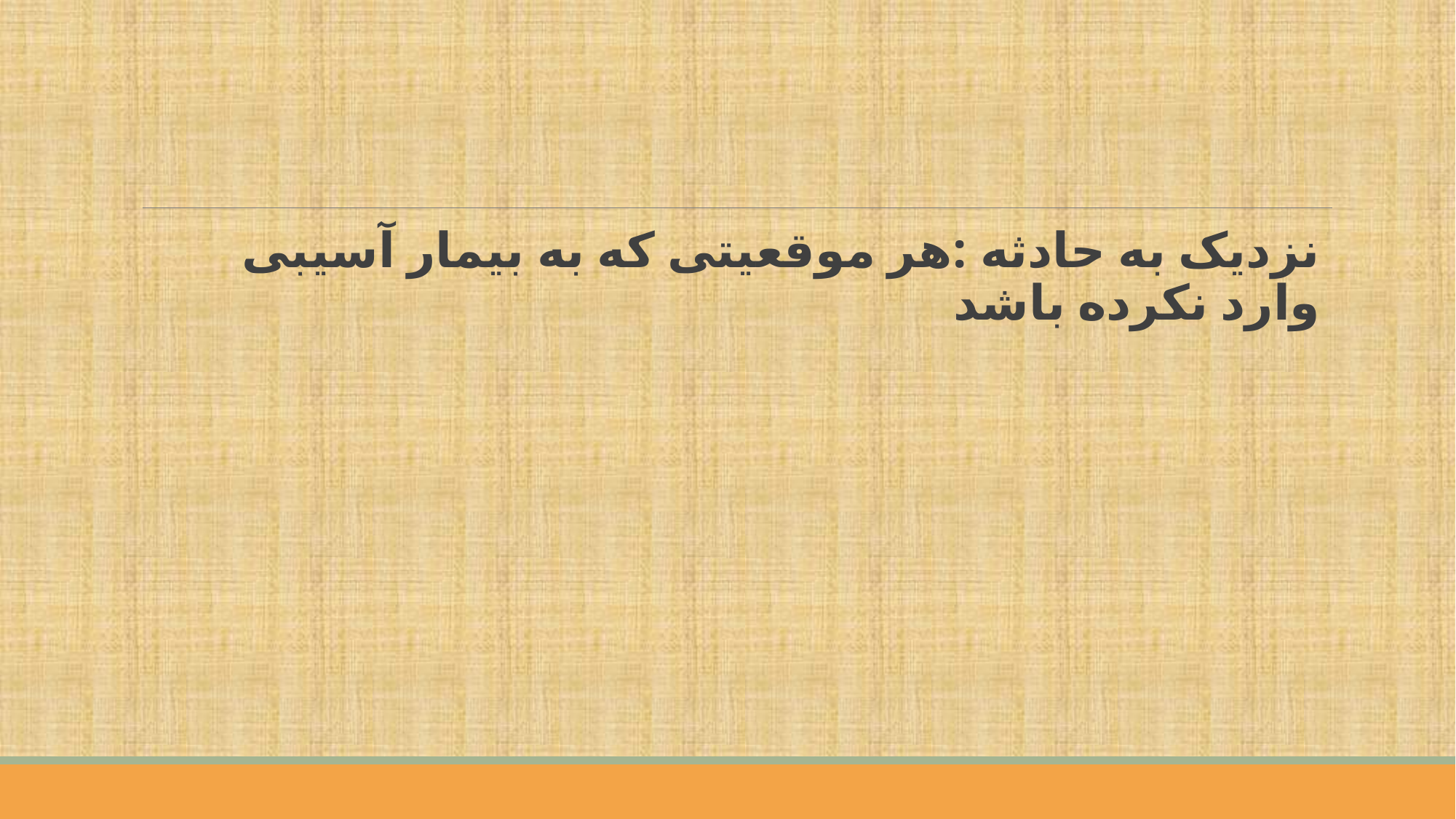

#
نزدیک به حادثه :هر موقعیتی که به بیمار آسیبی وارد نکرده باشد